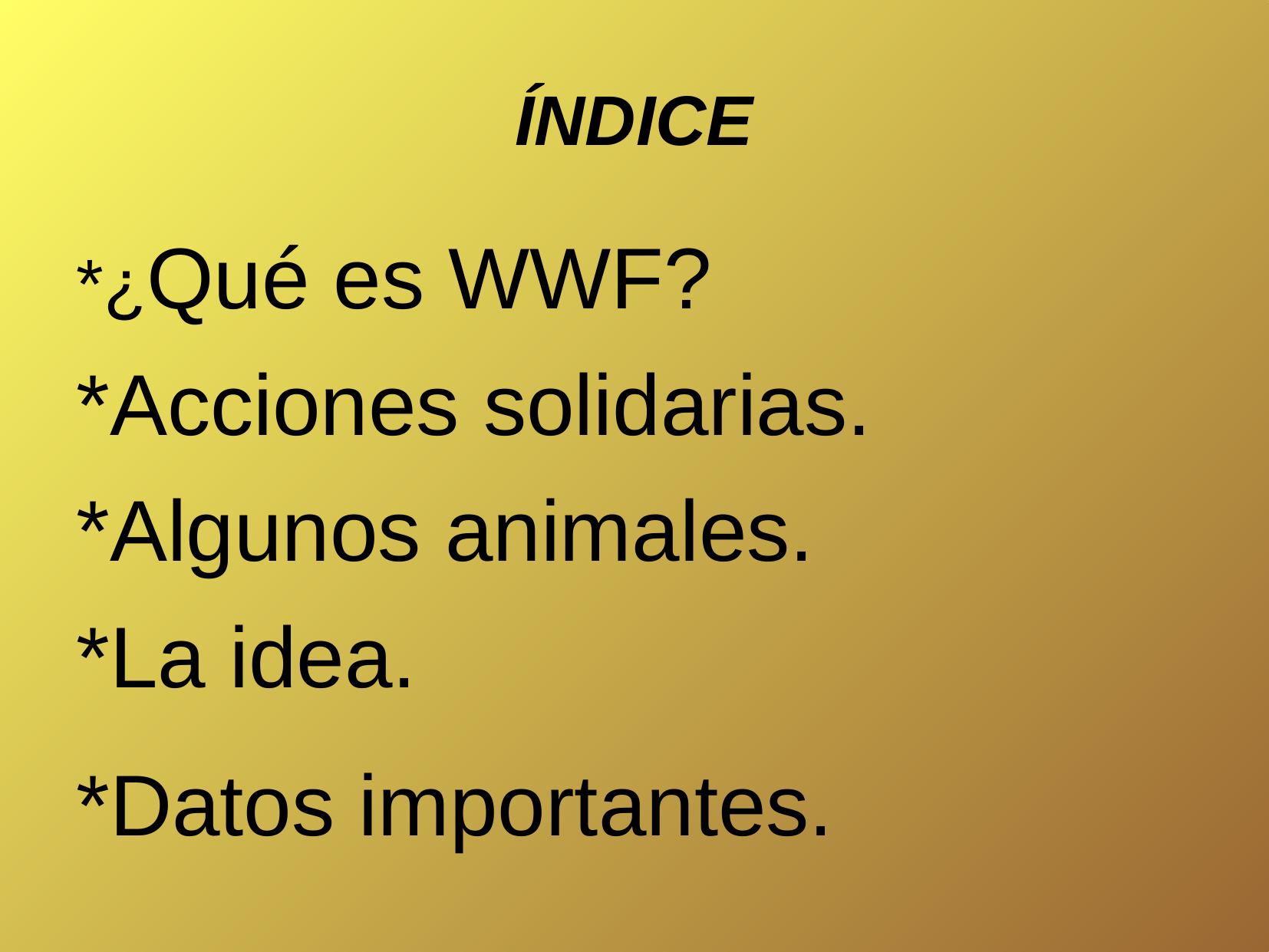

# ÍNDICE
*¿Qué es WWF?
*Acciones solidarias.
*Algunos animales.
*La idea.
*Datos importantes.